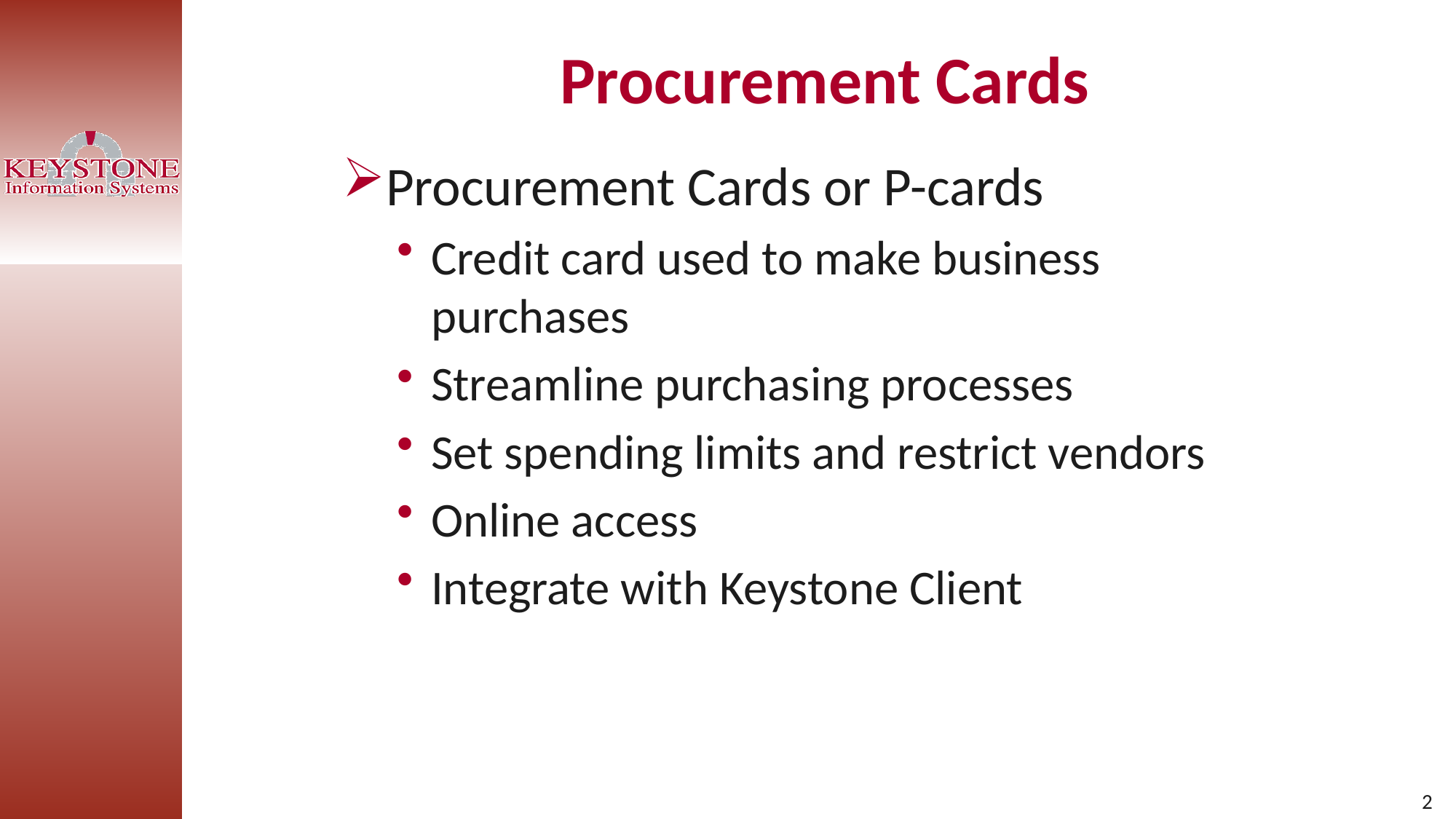

# Procurement Cards
Procurement Cards or P-cards
Credit card used to make business purchases
Streamline purchasing processes
Set spending limits and restrict vendors
Online access
Integrate with Keystone Client

2